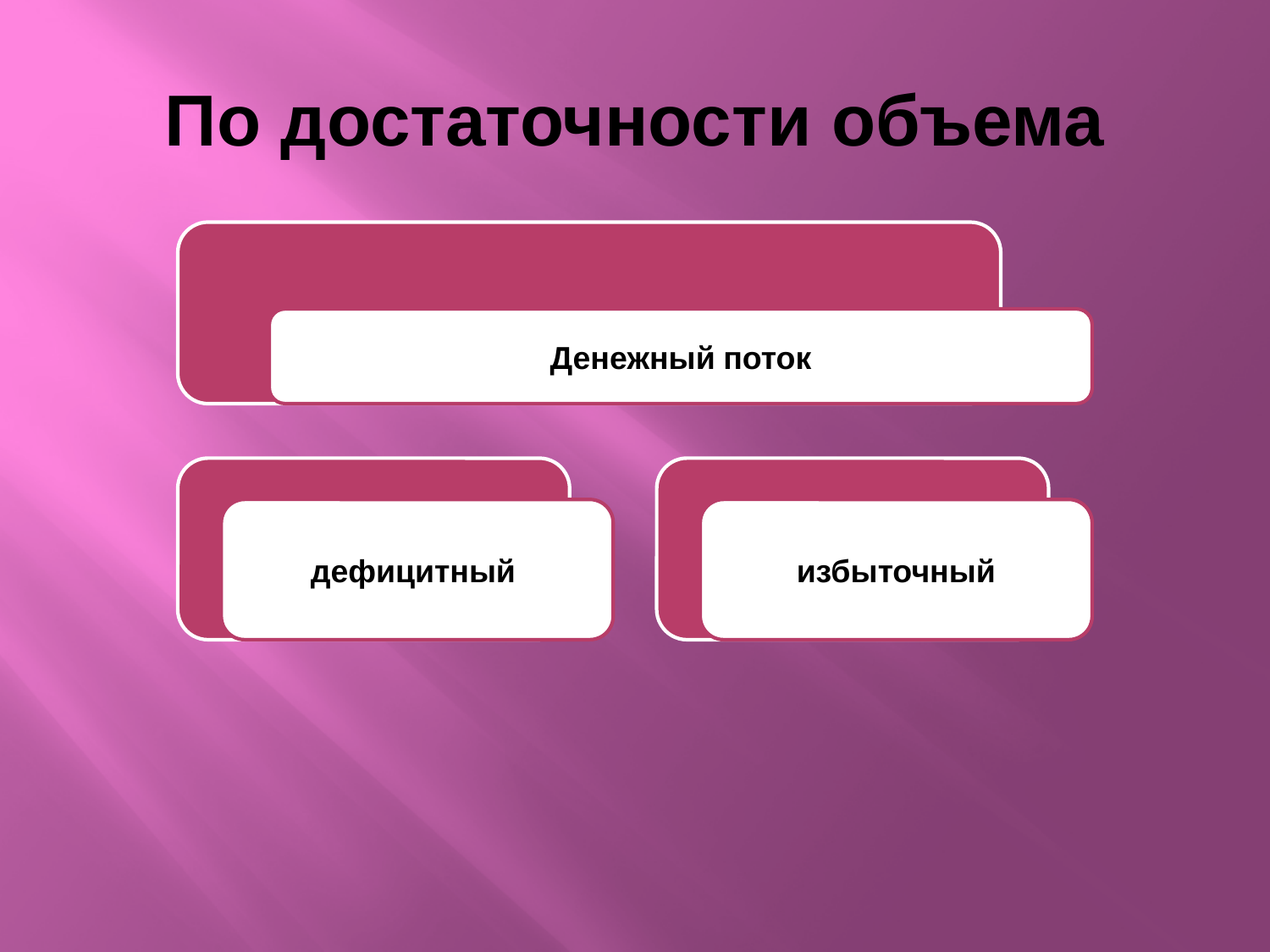

# По достаточности объема
Денежный поток
дефицитный
избыточный